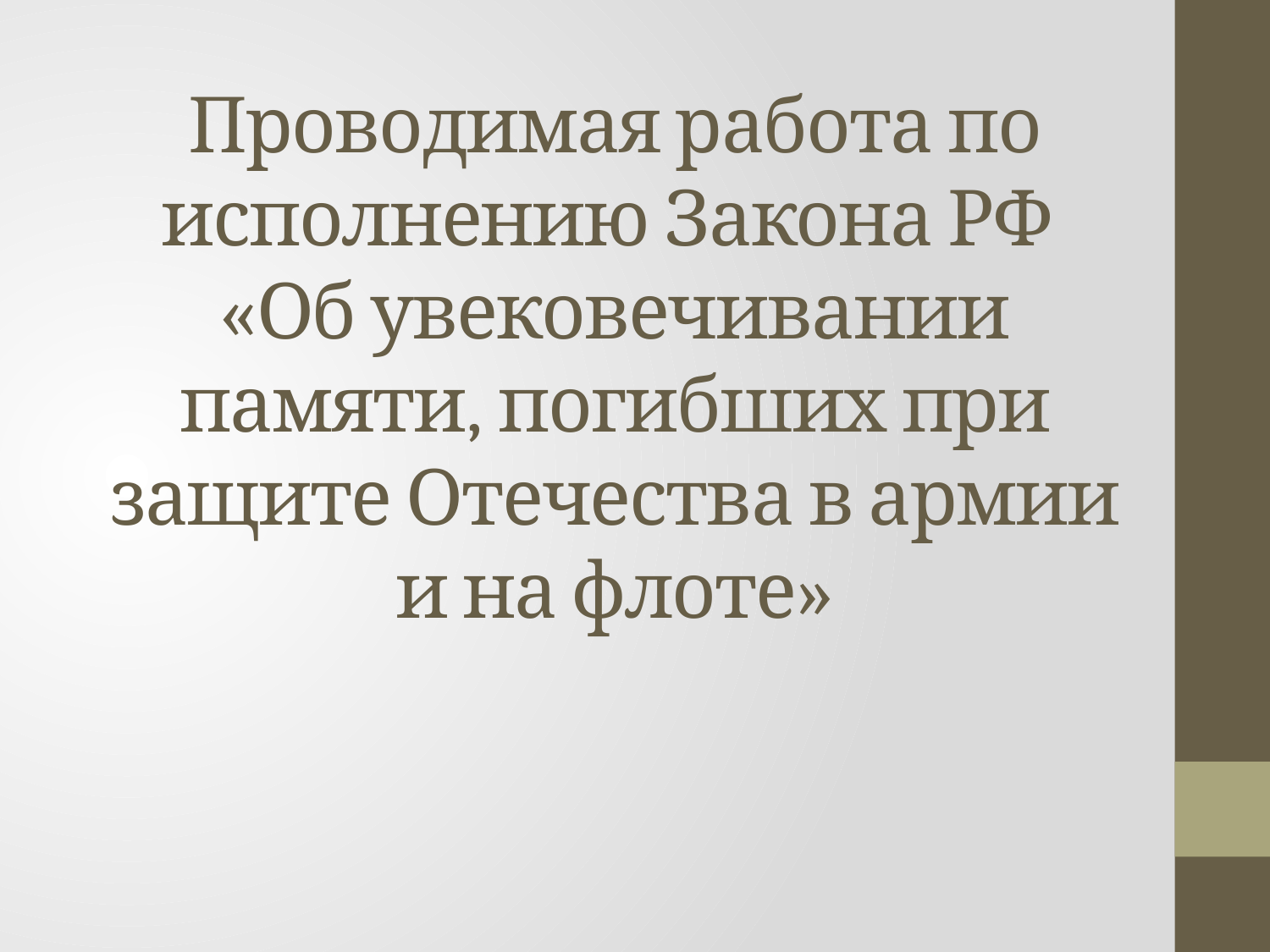

# Проводимая работа по исполнению Закона РФ «Об увековечивании памяти, погибших при защите Отечества в армии и на флоте»